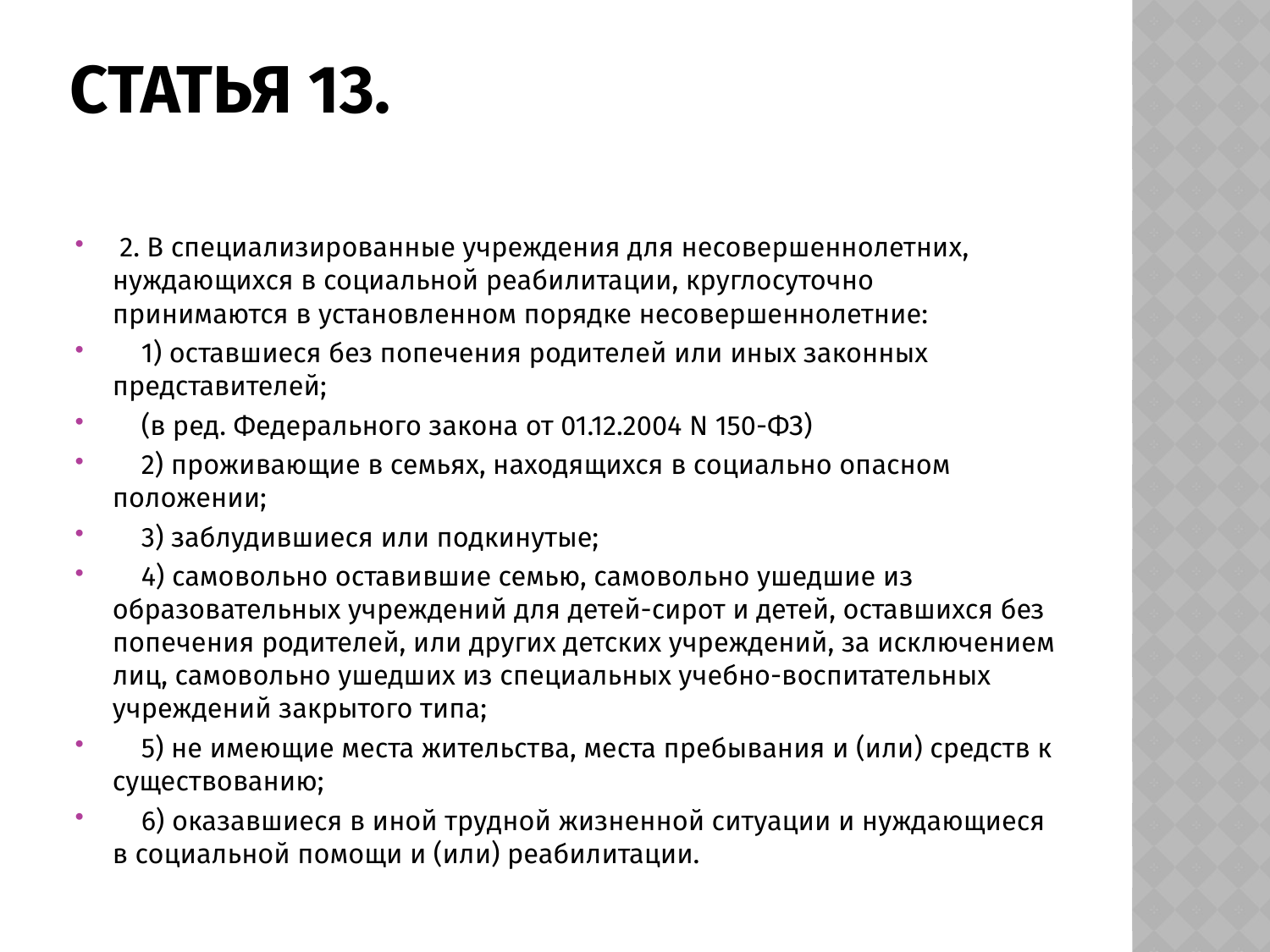

# Статья 13.
 2. В специализированные учреждения для несовершеннолетних, нуждающихся в социальной реабилитации, круглосуточно принимаются в установленном порядке несовершеннолетние:
    1) оставшиеся без попечения родителей или иных законных представителей;
    (в ред. Федерального закона от 01.12.2004 N 150-ФЗ)
    2) проживающие в семьях, находящихся в социально опасном положении;
    3) заблудившиеся или подкинутые;
    4) самовольно оставившие семью, самовольно ушедшие из образовательных учреждений для детей-сирот и детей, оставшихся без попечения родителей, или других детских учреждений, за исключением лиц, самовольно ушедших из специальных учебно-воспитательных учреждений закрытого типа;
    5) не имеющие места жительства, места пребывания и (или) средств к существованию;
    6) оказавшиеся в иной трудной жизненной ситуации и нуждающиеся в социальной помощи и (или) реабилитации.